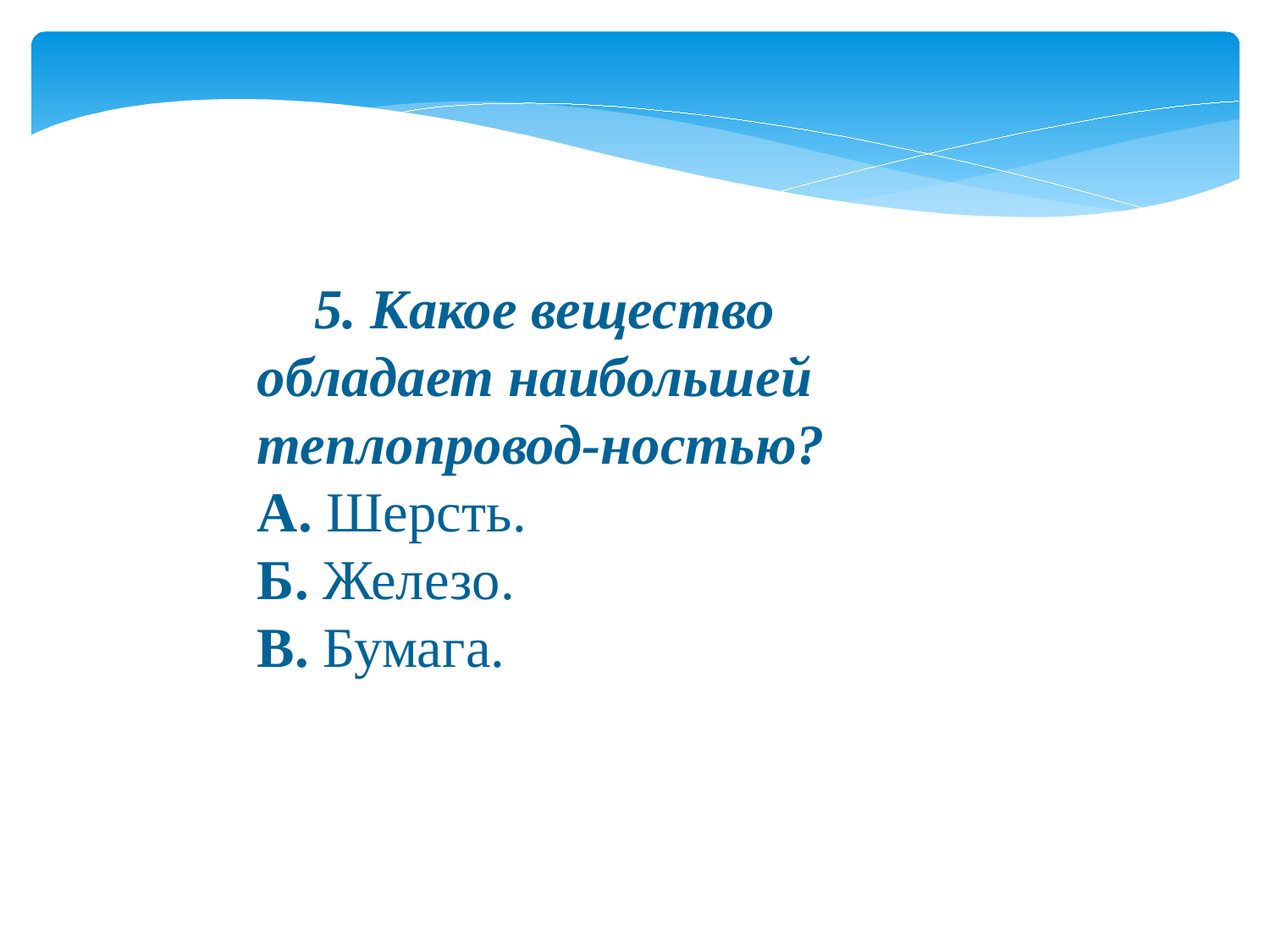

5. Какое вещество обладает наибольшей теплопровод-ностью?
А. Шерсть.
Б. Железо.
В. Бумага.